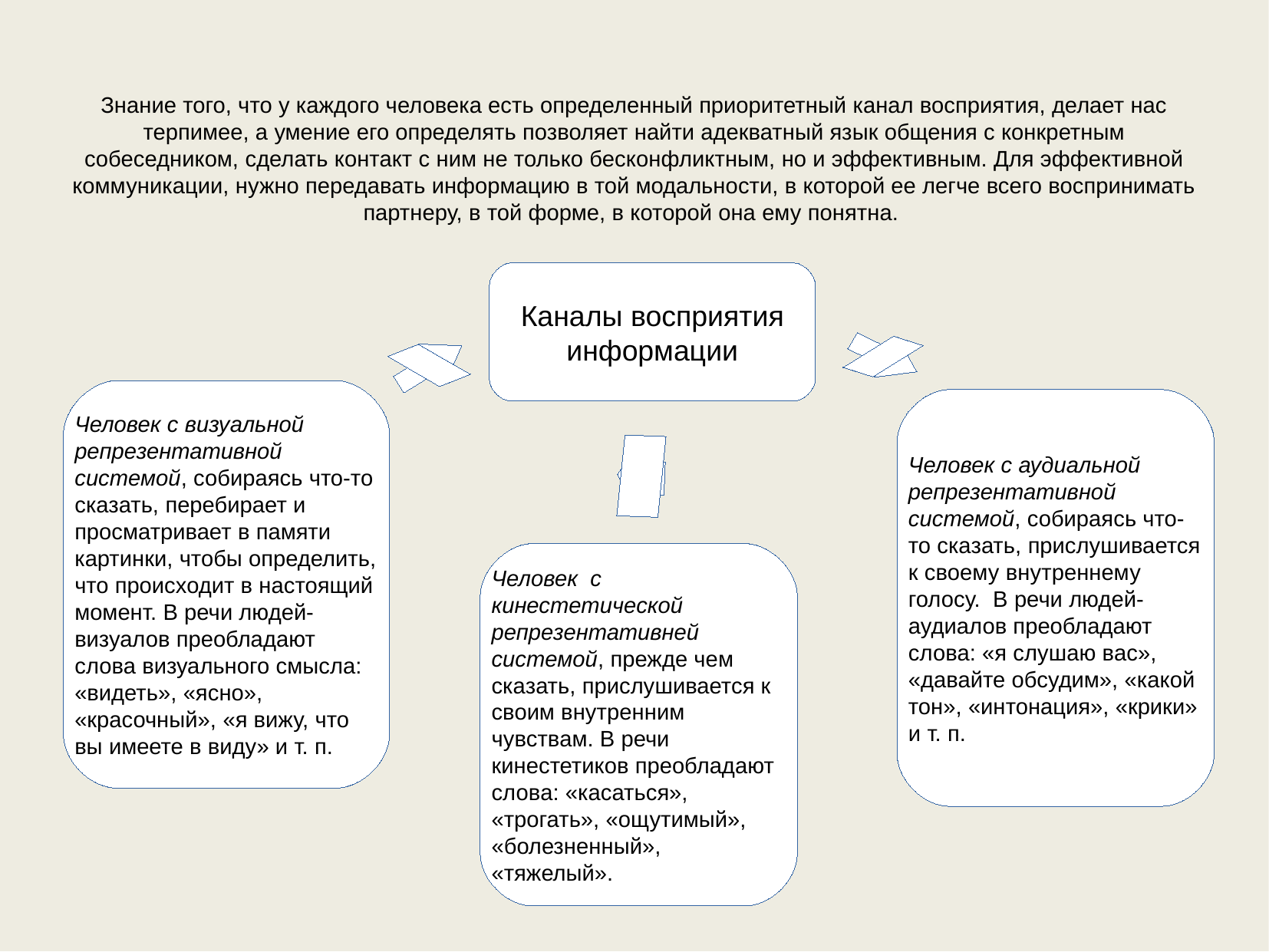

Знание того, что у каждого человека есть определенный приоритетный канал восприятия, делает нас терпимее, а умение его определять позволяет найти адекватный язык общения с конкретным собеседником, сделать контакт с ним не только бесконфликтным, но и эффективным. Для эффективной коммуникации, нужно передавать информацию в той модальности, в которой ее легче всего воспринимать партнеру, в той форме, в которой она ему понятна.
Каналы восприятия информации

Человек с визуальной репрезентативной системой, собираясь что-то сказать, перебирает и просматривает в памяти картинки, чтобы определить, что происходит в настоящий момент. В речи людей-визуалов преобладают слова визуального смысла: «видеть», «ясно», «красочный», «я вижу, что вы имеете в виду» и т. п.
Человек с аудиальной репрезентативной системой, собираясь что-то сказать, прислушивается к своему внутреннему голосу.  В речи людей-аудиалов преобладают слова: «я слушаю вас», «давайте обсудим», «какой тон», «интонация», «крики» и т. п.

Человек  с кинестетической репрезентативней системой, прежде чем сказать, прислушивается к своим внутренним чувствам. В речи кинестетиков преобладают слова: «касаться», «трогать», «ощутимый», «болезненный», «тяжелый».